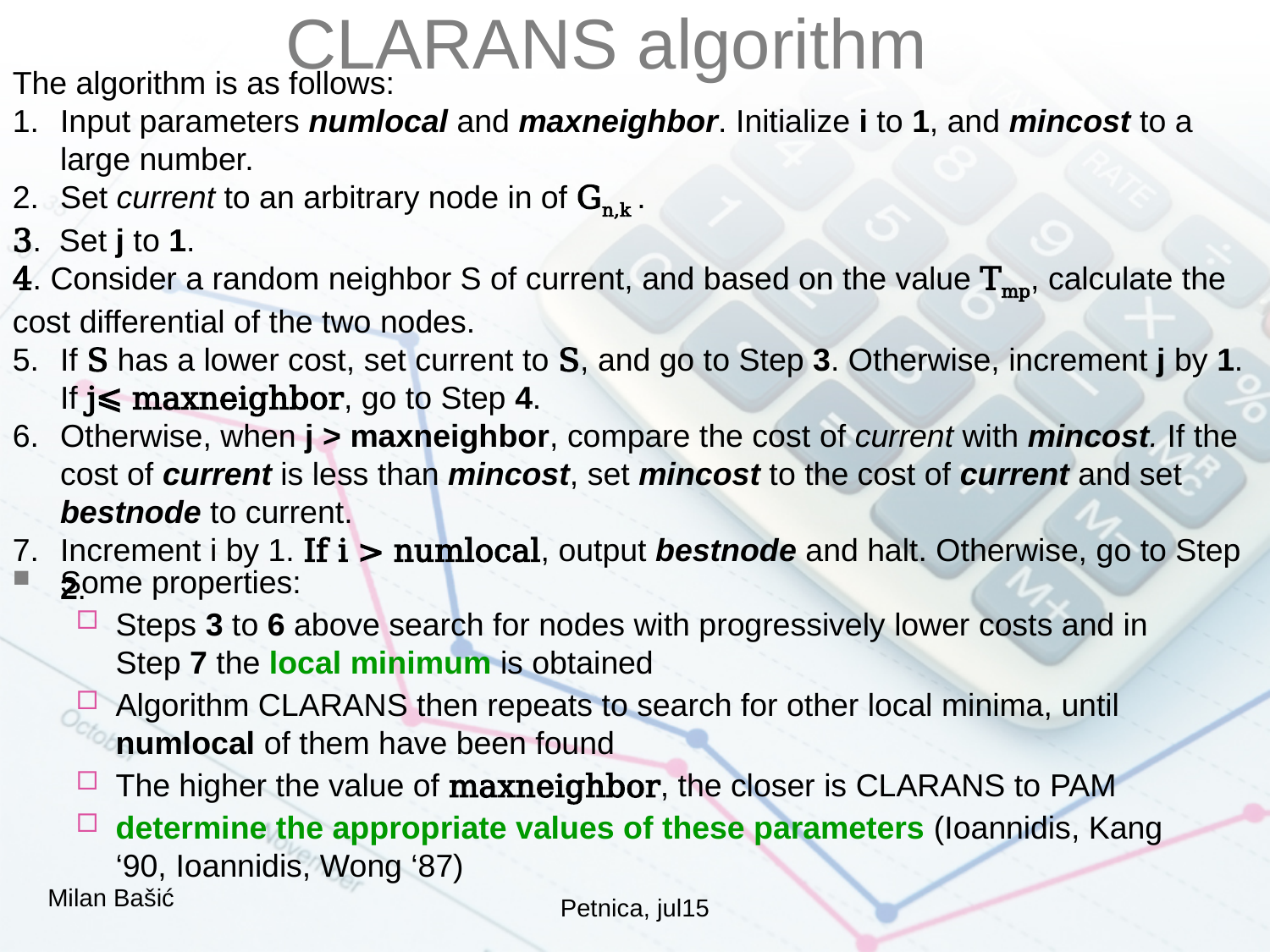

CLARANS algorithm
The algorithm is as follows:
Input parameters numlocal and maxneighbor. Initialize i to 1, and mincost to a large number.
Set current to an arbitrary node in of Gn,k .
3.  Set j to 1.
4. Consider a random neighbor S of current, and based on the value Tmp, calculate the  cost differential of the two nodes.
If S has a lower cost, set current to S, and go to Step 3. Otherwise, increment j by 1. If j⩽ maxneighbor, go to Step 4.
Otherwise, when j > maxneighbor, compare the cost of current with mincost. If the cost of current is less than mincost, set mincost to the cost of current and set bestnode to current.
Increment i by 1. If i > numlocal, output bestnode and halt. Otherwise, go to Step 2.
Some properties:
Steps 3 to 6 above search for nodes with progressively lower costs and in Step 7 the local minimum is obtained
Algorithm CLARANS then repeats to search for other local minima, until numlocal of them have been found
The higher the value of maxneighbor, the closer is CLARANS to PAM
determine the appropriate values of these parameters (Ioannidis, Kang ‘90, Ioannidis, Wong ‘87)

Milan Bašić
Petnica, jul15